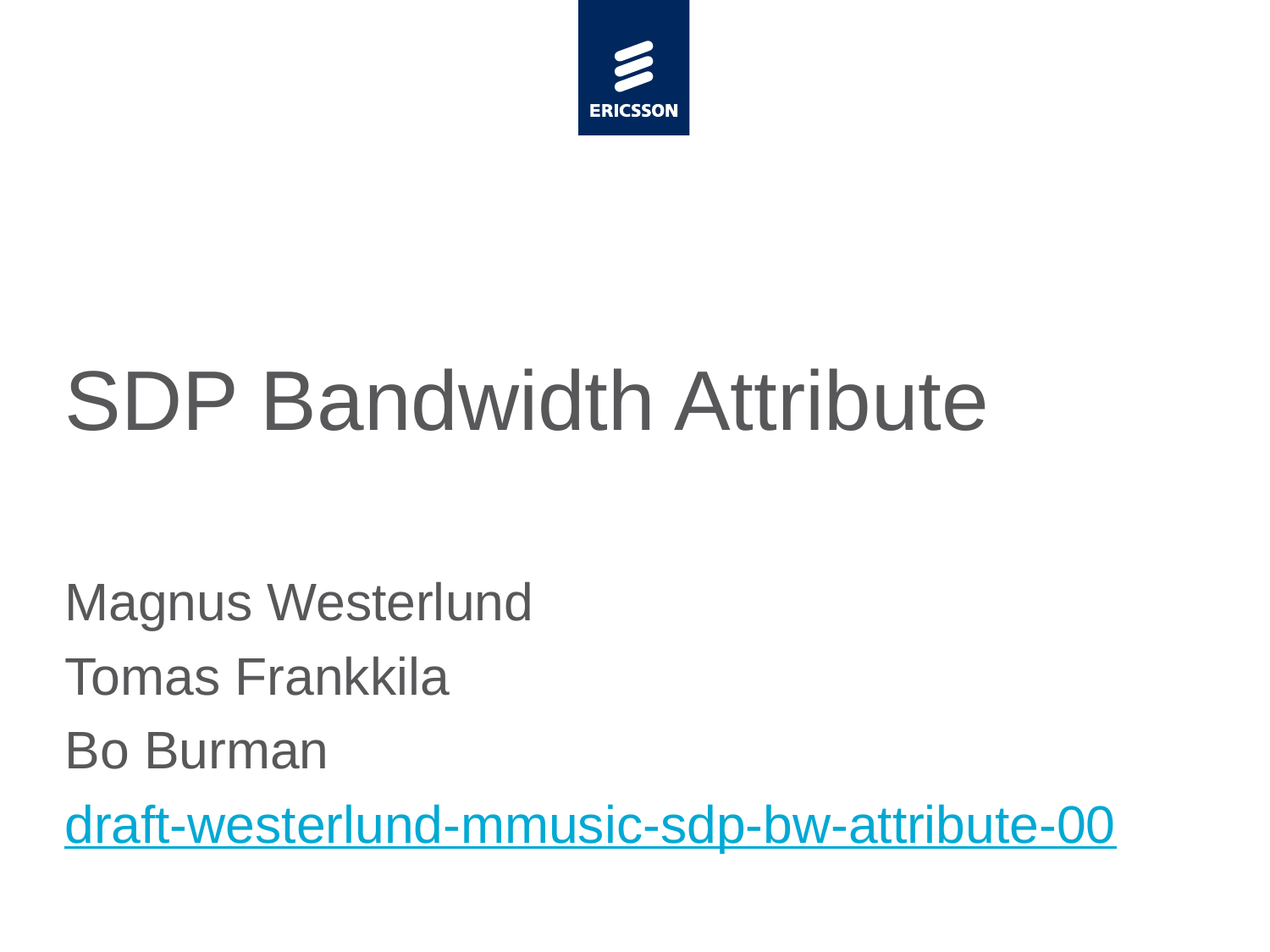

# SDP Bandwidth Attribute
Magnus Westerlund
Tomas Frankkila
Bo Burman
draft-westerlund-mmusic-sdp-bw-attribute-00